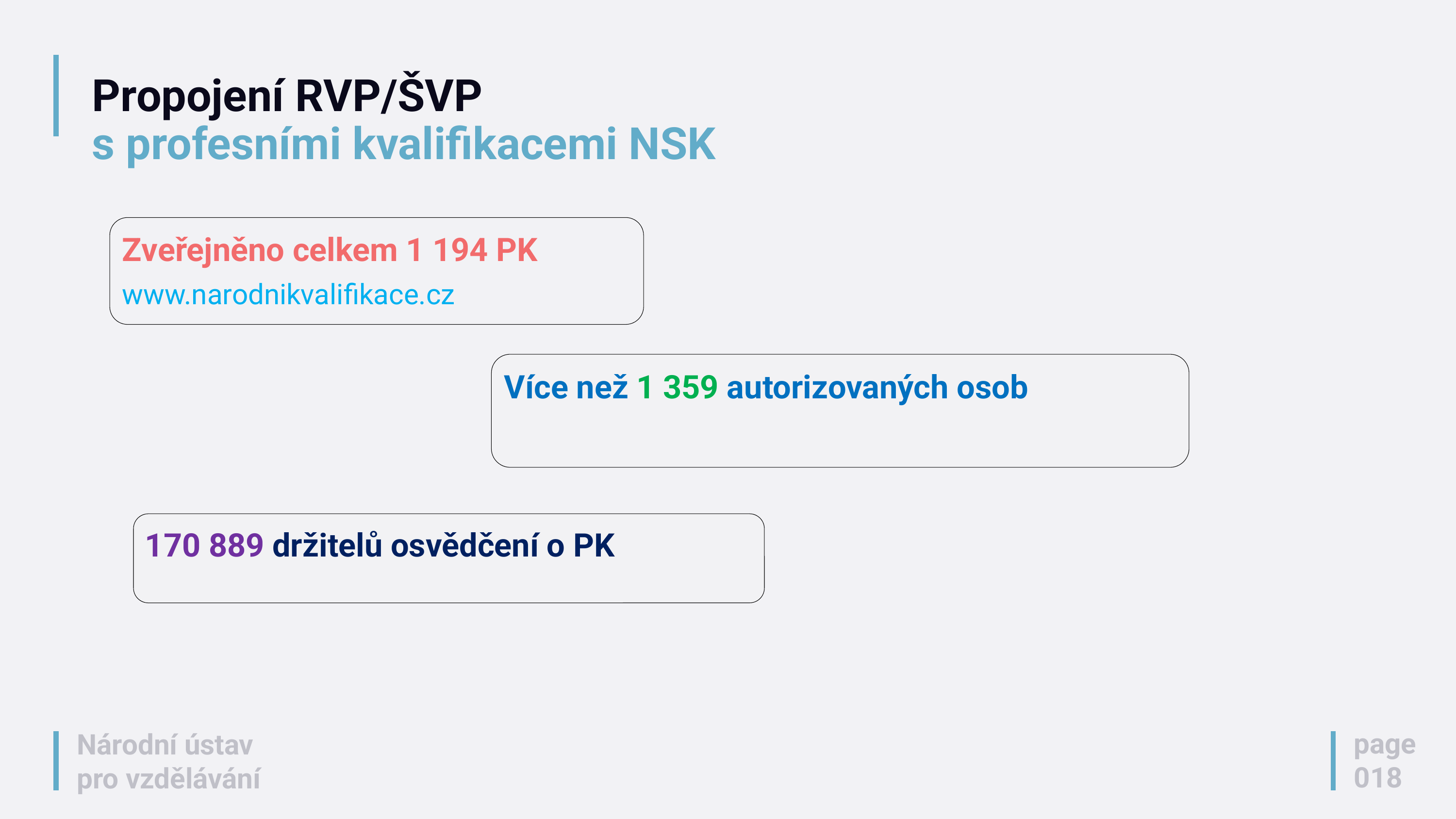

# Propojení RVP/ŠVP s profesními kvalifikacemi NSK
Zveřejněno celkem 1 194 PK
www.narodnikvalifikace.cz

Více než 1 359 autorizovaných osob
170 889 držitelů osvědčení o PK
page
018